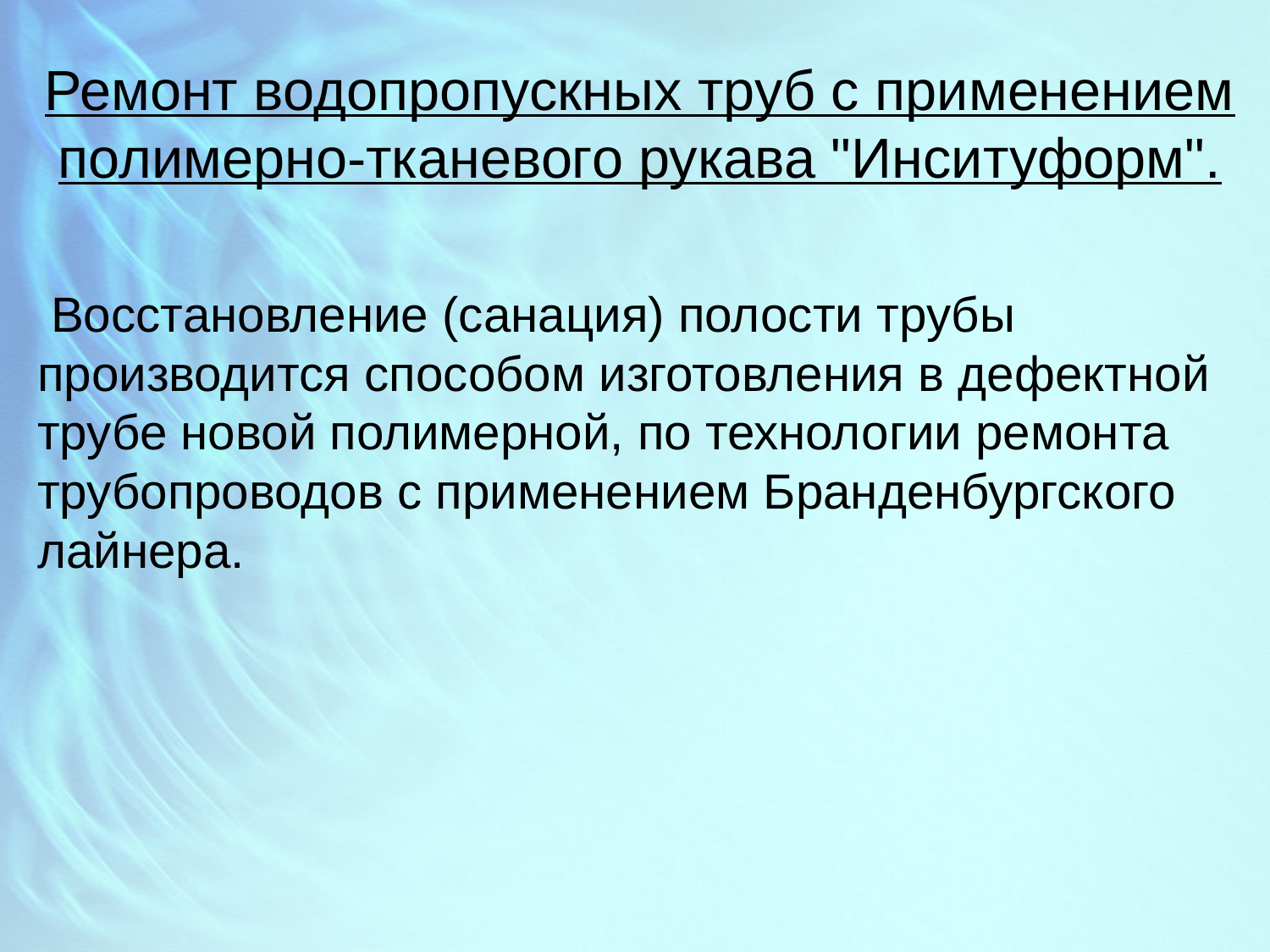

# Ремонт водопропускных труб с применением полимерно-тканевого рукава "Инситуформ".
 Восстановление (санация) полости трубы производится способом изготовления в дефектной трубе новой полимерной, по технологии ремонта трубопроводов с применением Бранденбургского лайнера.